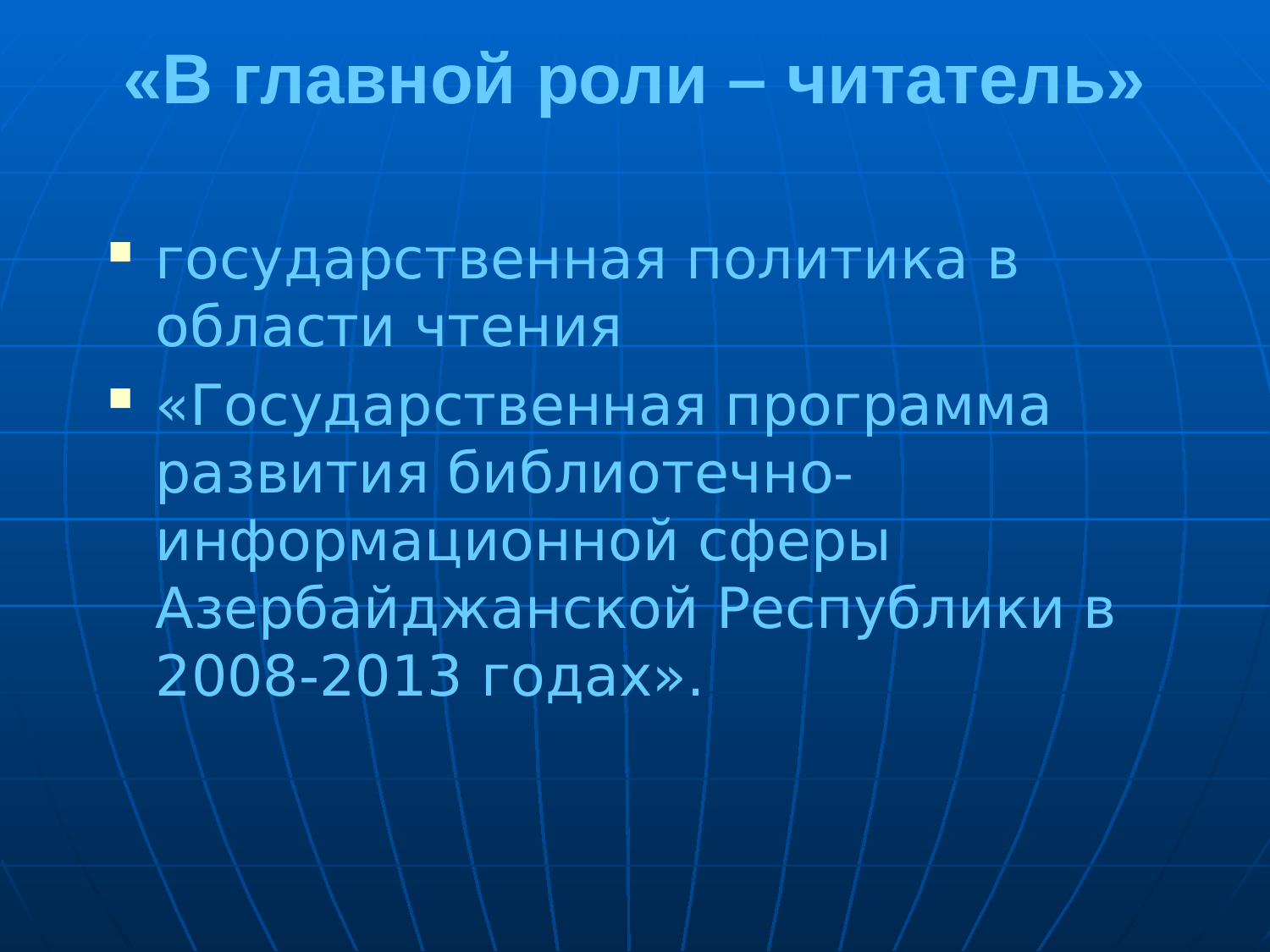

# «В главной роли – читатель»
государственная политика в области чтения
«Государственная программа развития библиотечно-информационной сферы Азербайджанской Республики в 2008-2013 годах».